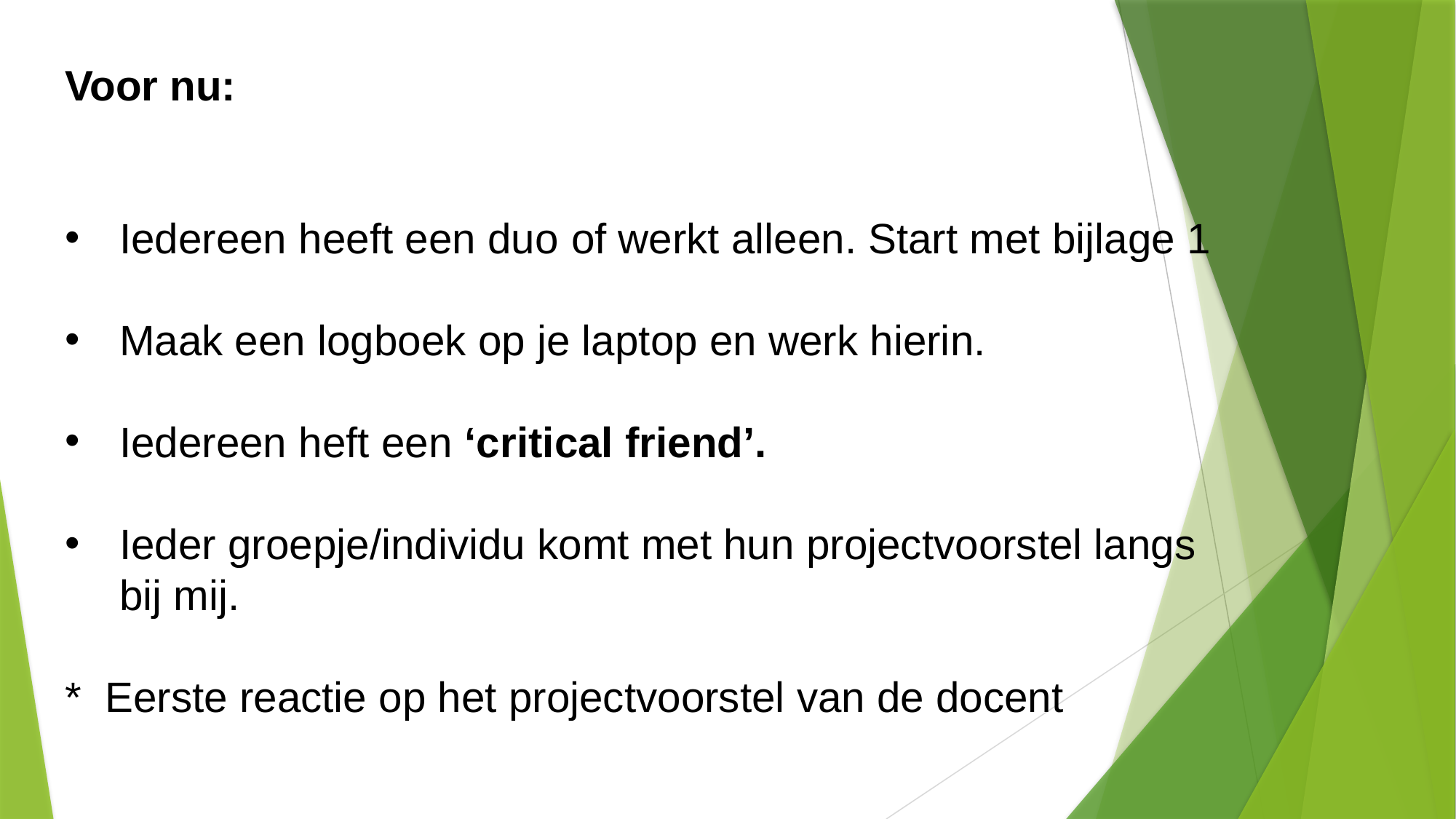

Voor nu: een groepje ​

Iedereen heeft een duo ​of werkt alleen. Start met bijlage 1

Maak een logboek op je laptop en werk hierin.

Iedereen heft een ‘critical friend’.

Ieder groepje/individu komt met hun projectvoorstel langs bij mij.

*  Eerste reactie op het projectvoorstel van de docent ​
er groepje komt met hun projectvoorstel langs ​